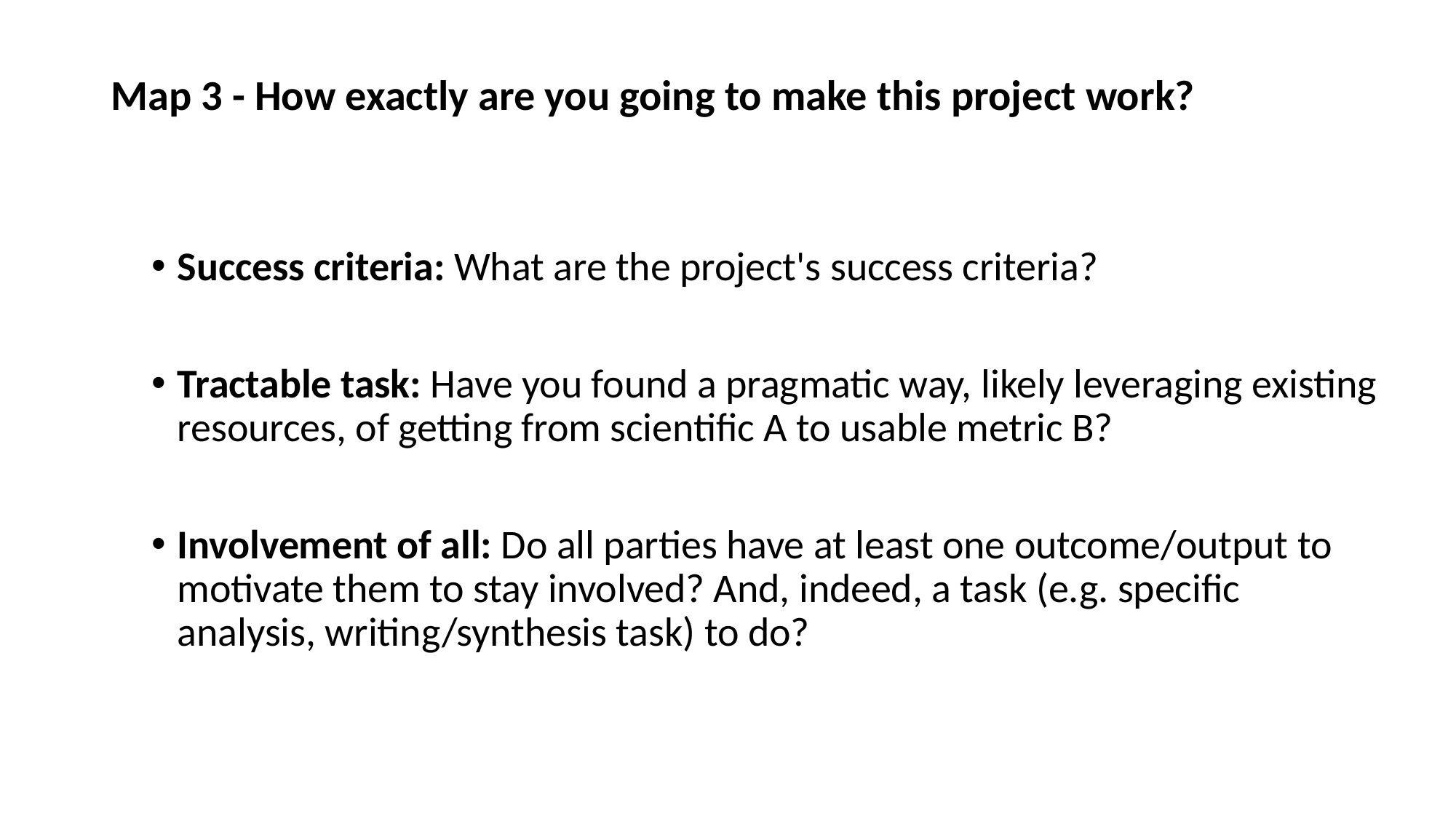

# Map 3 - How exactly are you going to make this project work?
Success criteria: What are the project's success criteria?

Tractable task: Have you found a pragmatic way, likely leveraging existing resources, of getting from scientific A to usable metric B?

Involvement of all: Do all parties have at least one outcome/output to motivate them to stay involved? And, indeed, a task (e.g. specific analysis, writing/synthesis task) to do?